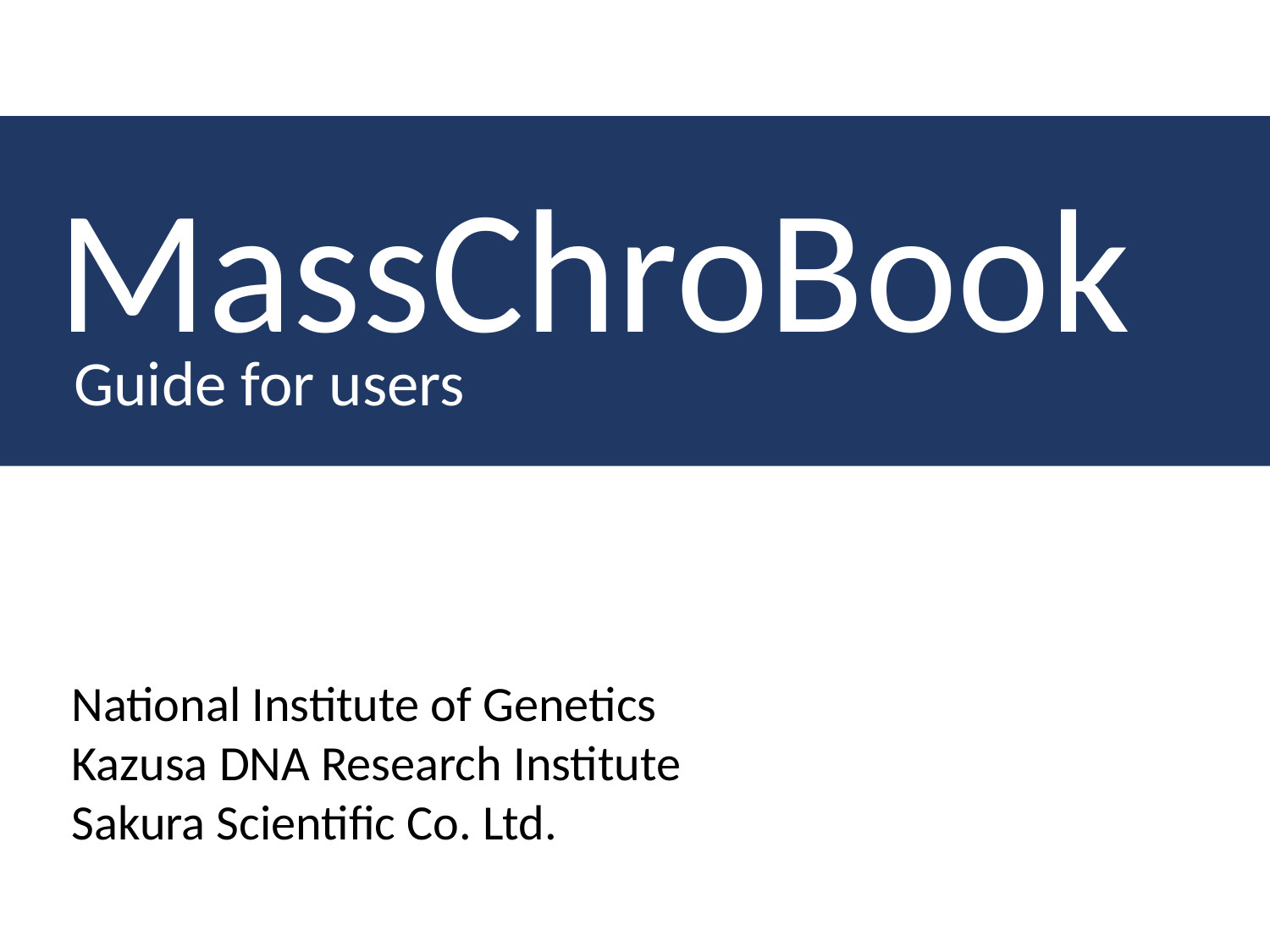

MassChroBook
Guide for users
National Institute of Genetics
Kazusa DNA Research Institute
Sakura Scientific Co. Ltd.